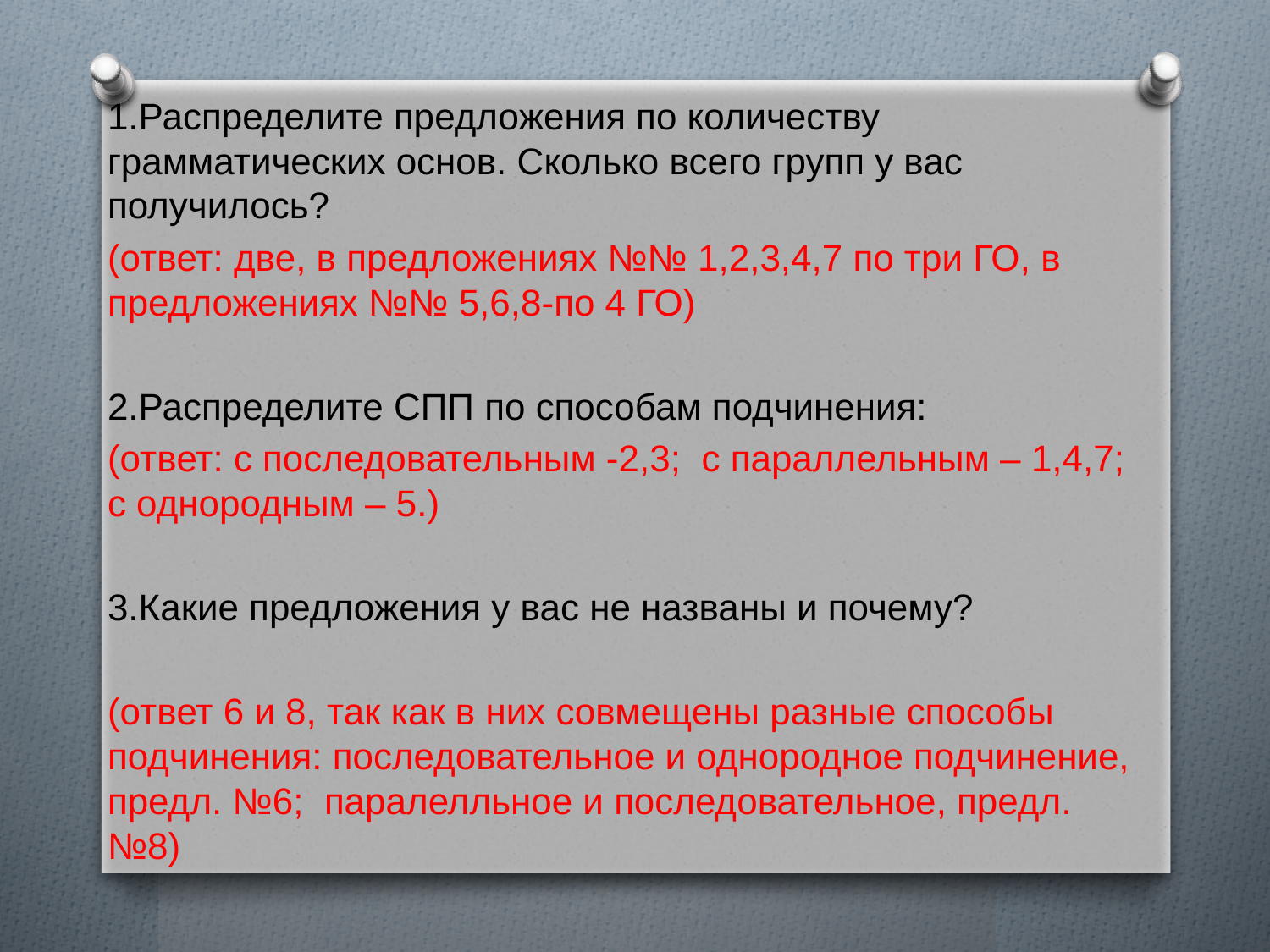

1.Распределите предложения по количеству грамматических основ. Сколько всего групп у вас получилось?
(ответ: две, в предложениях №№ 1,2,3,4,7 по три ГО, в предложениях №№ 5,6,8-по 4 ГО)

2.Распределите СПП по способам подчинения:
(ответ: с последовательным -2,3;  с параллельным – 1,4,7;  с однородным – 5.)

3.Какие предложения у вас не названы и почему?

(ответ 6 и 8, так как в них совмещены разные способы подчинения: последовательное и однородное подчинение, предл. №6;  паралелльное и последовательное, предл. №8)